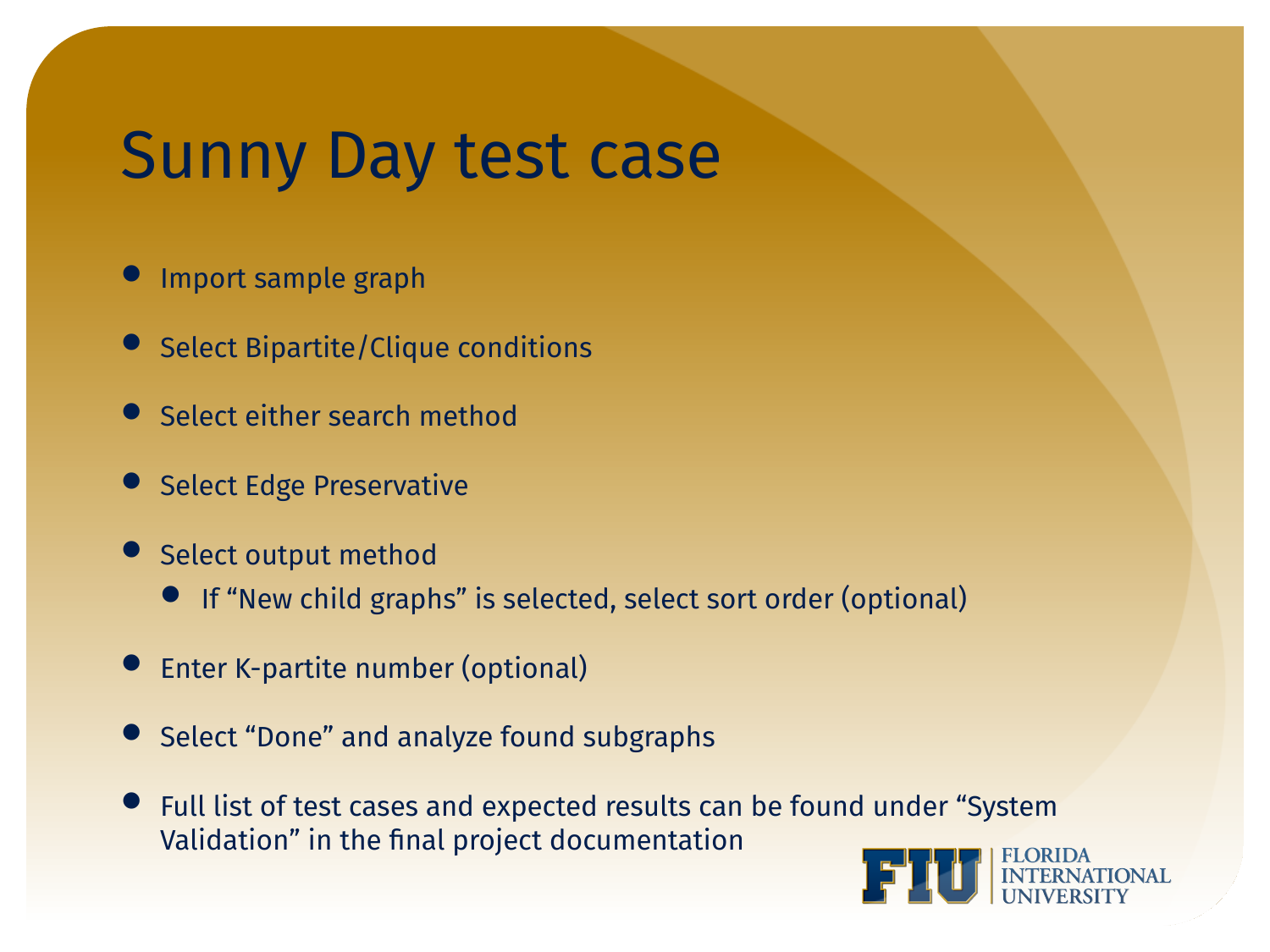

# Sunny Day test case
Import sample graph
Select Bipartite/Clique conditions
Select either search method
Select Edge Preservative
Select output method
If “New child graphs” is selected, select sort order (optional)
Enter K-partite number (optional)
Select “Done” and analyze found subgraphs
Full list of test cases and expected results can be found under “System Validation” in the final project documentation